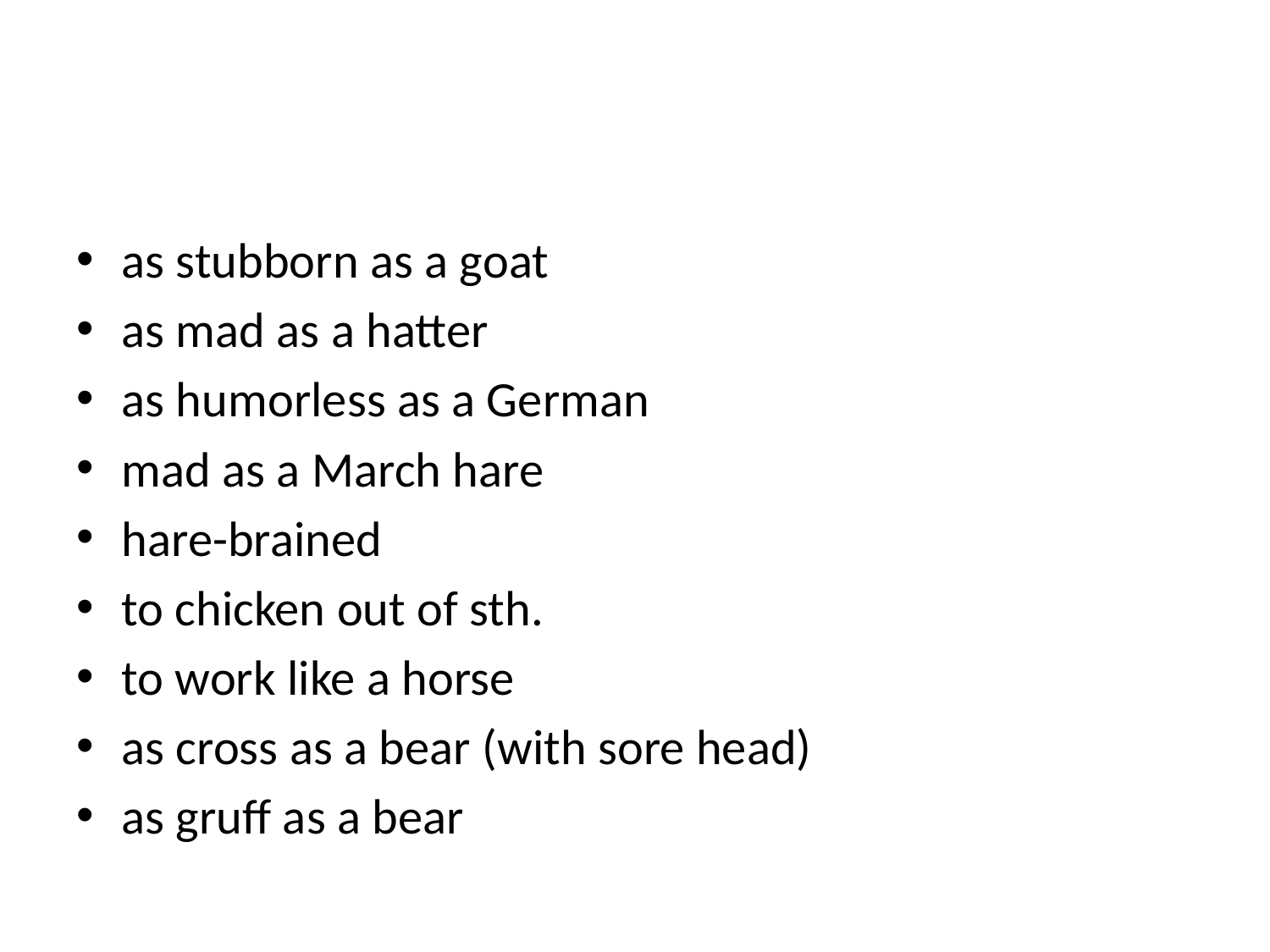

#
as stubborn as a goat
as mad as a hatter
as humorless as a German
mad as a March hare
hare-brained
to chicken out of sth.
to work like a horse
as cross as a bear (with sore head)
as gruff as a bear